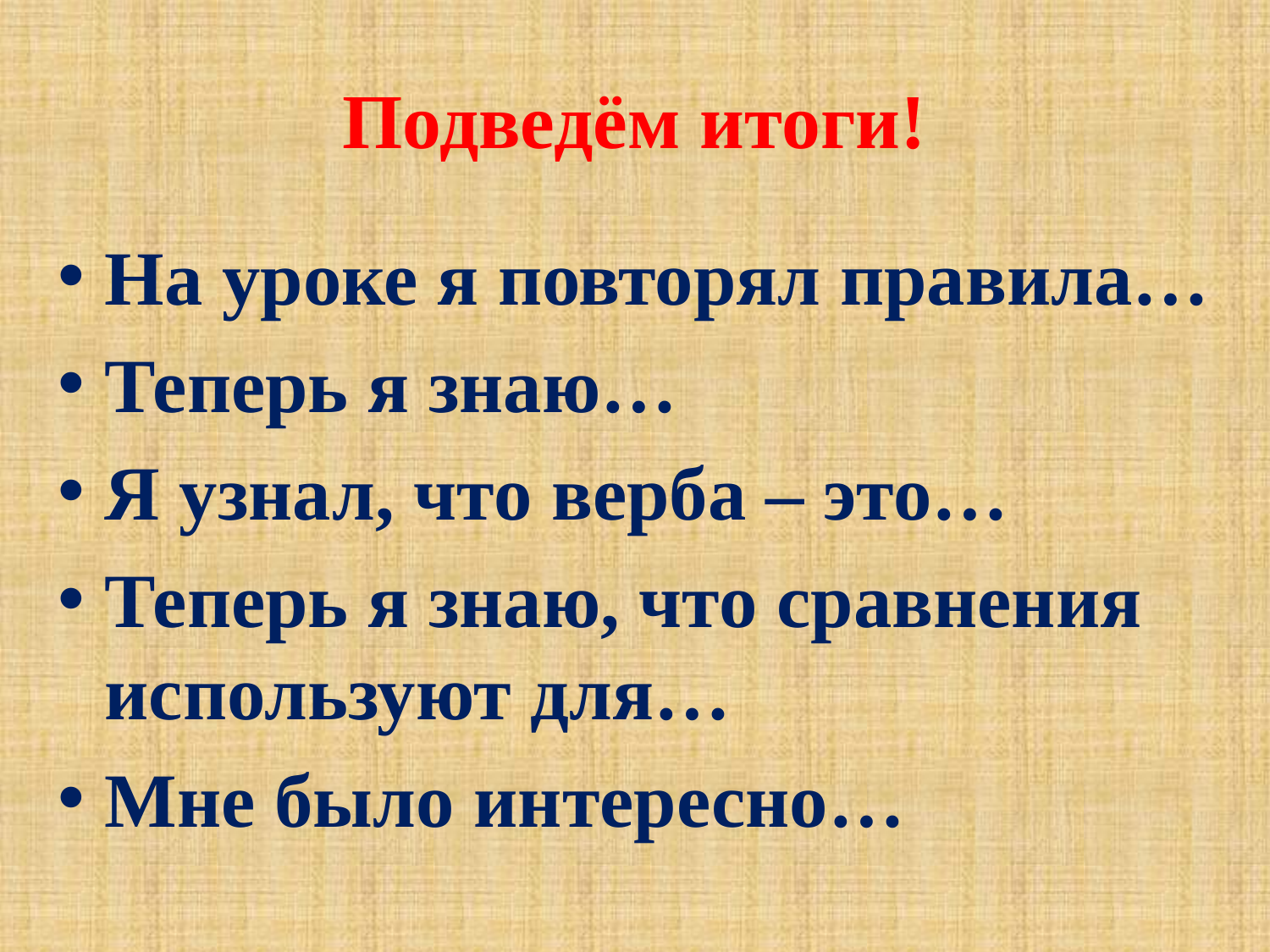

# Подведём итоги!
На уроке я повторял правила…
Теперь я знаю…
Я узнал, что верба – это…
Теперь я знаю, что сравнения используют для…
Мне было интересно…